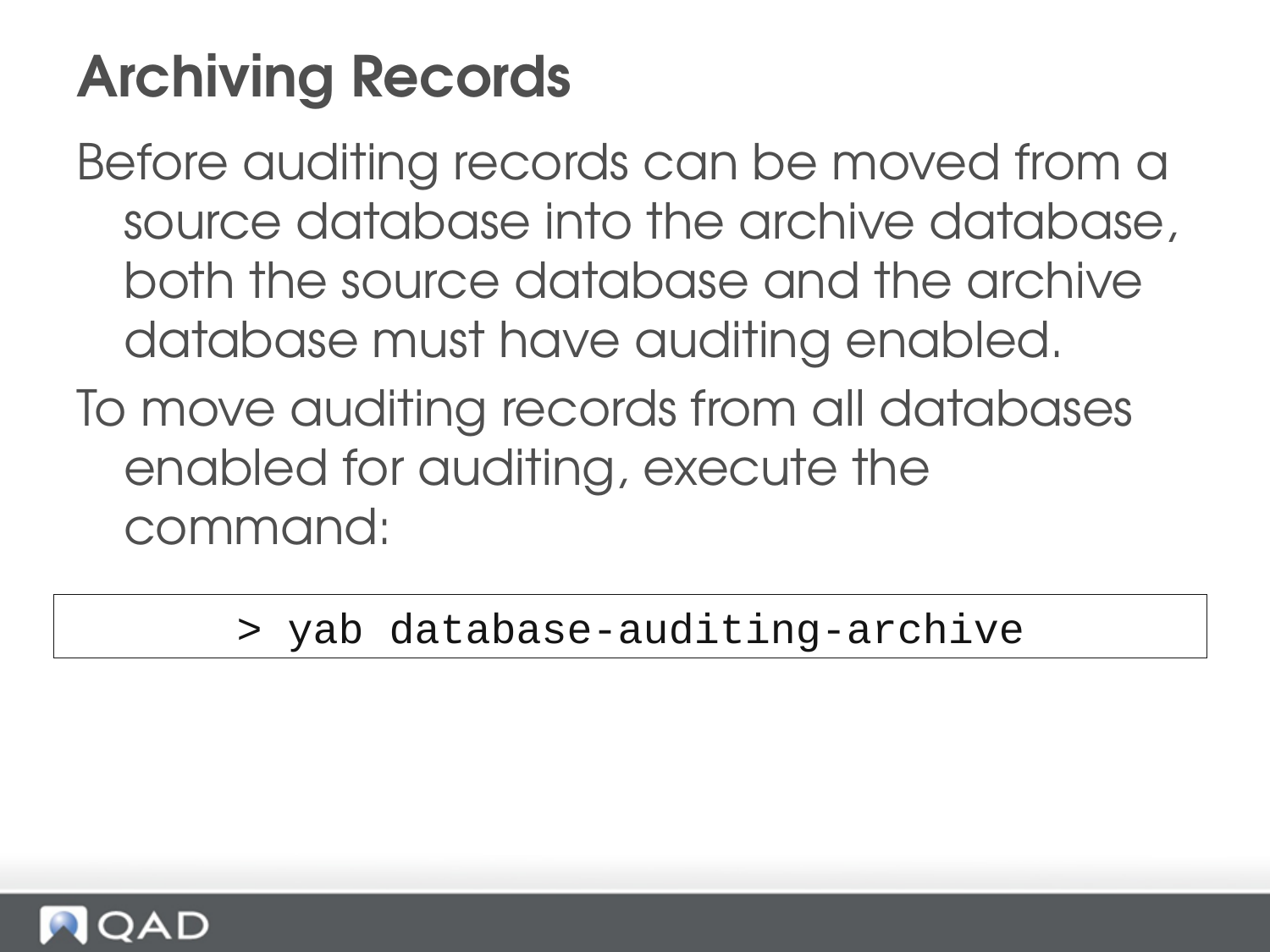

# Archiving Records
Before auditing records can be moved from a source database into the archive database, both the source database and the archive database must have auditing enabled.
To move auditing records from all databases enabled for auditing, execute the command:
> yab database-auditing-archive